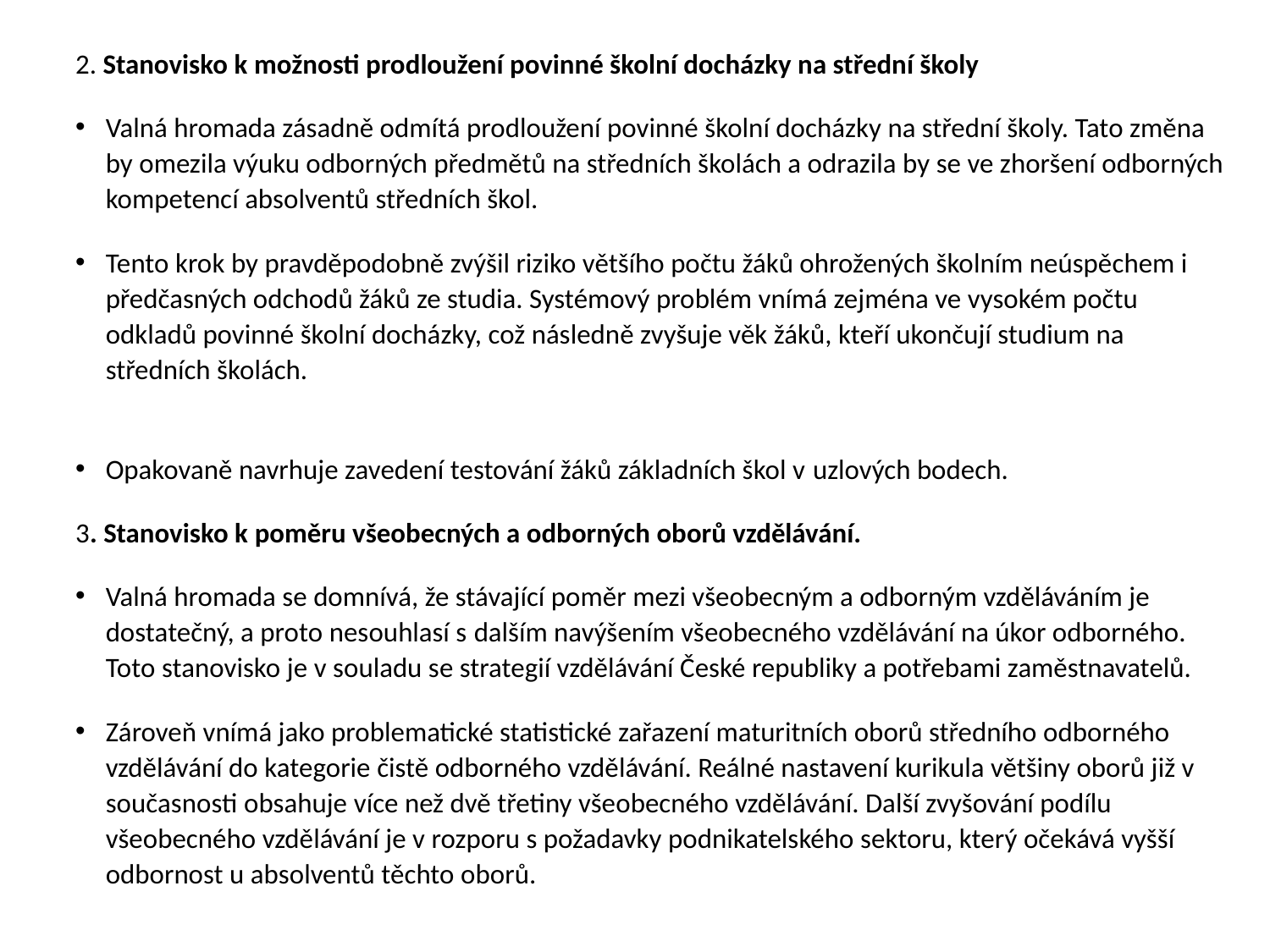

2. Stanovisko k možnosti prodloužení povinné školní docházky na střední školy
Valná hromada zásadně odmítá prodloužení povinné školní docházky na střední školy. Tato změna by omezila výuku odborných předmětů na středních školách a odrazila by se ve zhoršení odborných kompetencí absolventů středních škol.
Tento krok by pravděpodobně zvýšil riziko většího počtu žáků ohrožených školním neúspěchem i předčasných odchodů žáků ze studia. Systémový problém vnímá zejména ve vysokém počtu odkladů povinné školní docházky, což následně zvyšuje věk žáků, kteří ukončují studium na středních školách.
Opakovaně navrhuje zavedení testování žáků základních škol v uzlových bodech.
3. Stanovisko k poměru všeobecných a odborných oborů vzdělávání.
Valná hromada se domnívá, že stávající poměr mezi všeobecným a odborným vzděláváním je dostatečný, a proto nesouhlasí s dalším navýšením všeobecného vzdělávání na úkor odborného. Toto stanovisko je v souladu se strategií vzdělávání České republiky a potřebami zaměstnavatelů.
Zároveň vnímá jako problematické statistické zařazení maturitních oborů středního odborného vzdělávání do kategorie čistě odborného vzdělávání. Reálné nastavení kurikula většiny oborů již v současnosti obsahuje více než dvě třetiny všeobecného vzdělávání. Další zvyšování podílu všeobecného vzdělávání je v rozporu s požadavky podnikatelského sektoru, který očekává vyšší odbornost u absolventů těchto oborů.